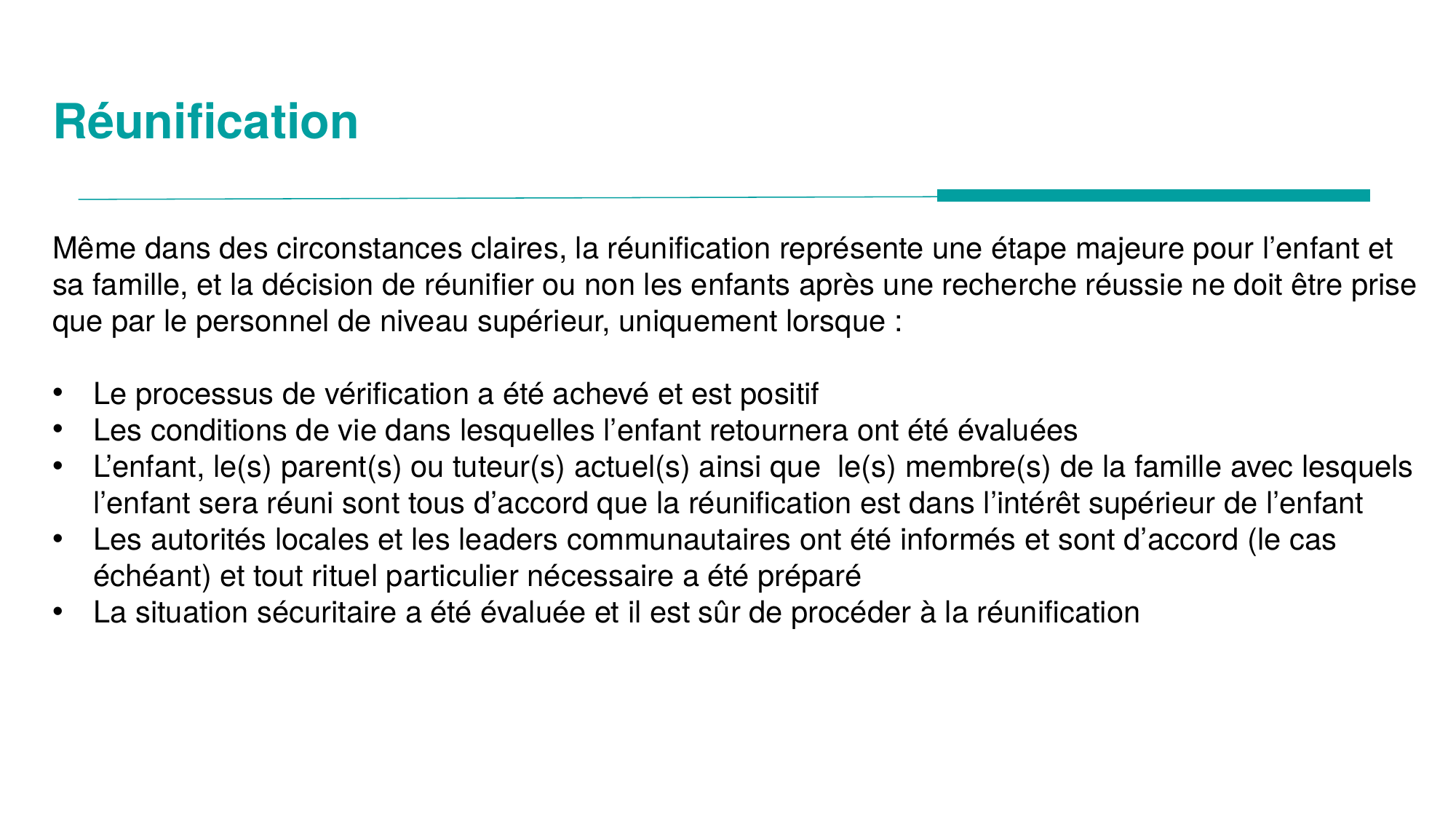

# Réunification
Même dans des circonstances claires, la réunification représente une étape majeure pour l’enfant et sa famille, et la décision de réunifier ou non les enfants après une recherche réussie ne doit être prise que par le personnel de niveau supérieur, uniquement lorsque :

Le processus de vérification a été achevé et est positif
Les conditions de vie dans lesquelles l’enfant retournera ont été évaluées
L’enfant, le(s) parent(s) ou tuteur(s) actuel(s) ainsi que  le(s) membre(s) de la famille avec lesquels l’enfant sera réuni sont tous d’accord que la réunification est dans l’intérêt supérieur de l’enfant
Les autorités locales et les leaders communautaires ont été informés et sont d’accord (le cas échéant) et tout rituel particulier nécessaire a été préparé
La situation sécuritaire a été évaluée et il est sûr de procéder à la réunification